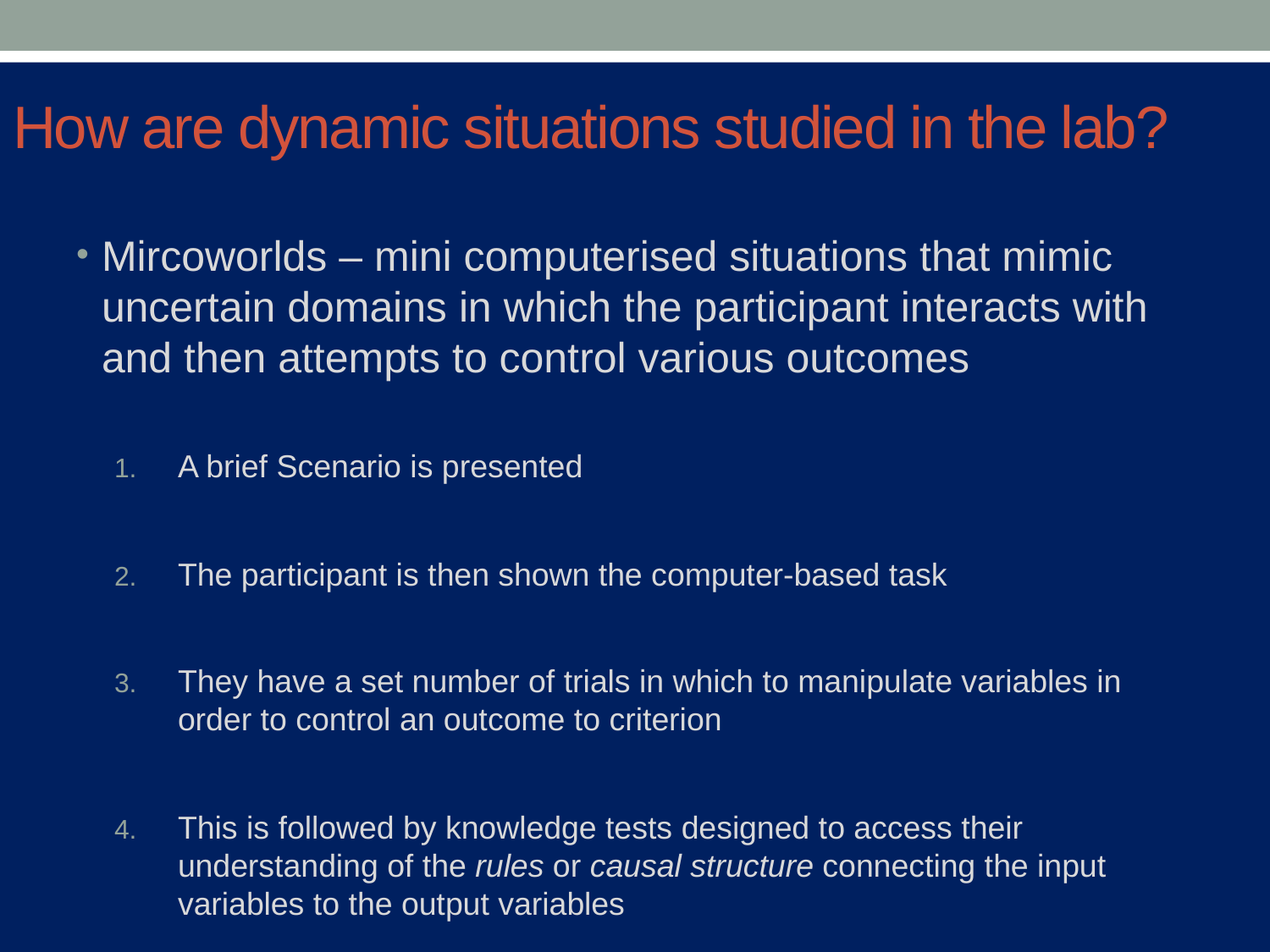

# How are dynamic situations studied in the lab?
Mircoworlds – mini computerised situations that mimic uncertain domains in which the participant interacts with and then attempts to control various outcomes

A brief Scenario is presented

The participant is then shown the computer-based task

They have a set number of trials in which to manipulate variables in order to control an outcome to criterion

This is followed by knowledge tests designed to access their understanding of the rules or causal structure connecting the input variables to the output variables